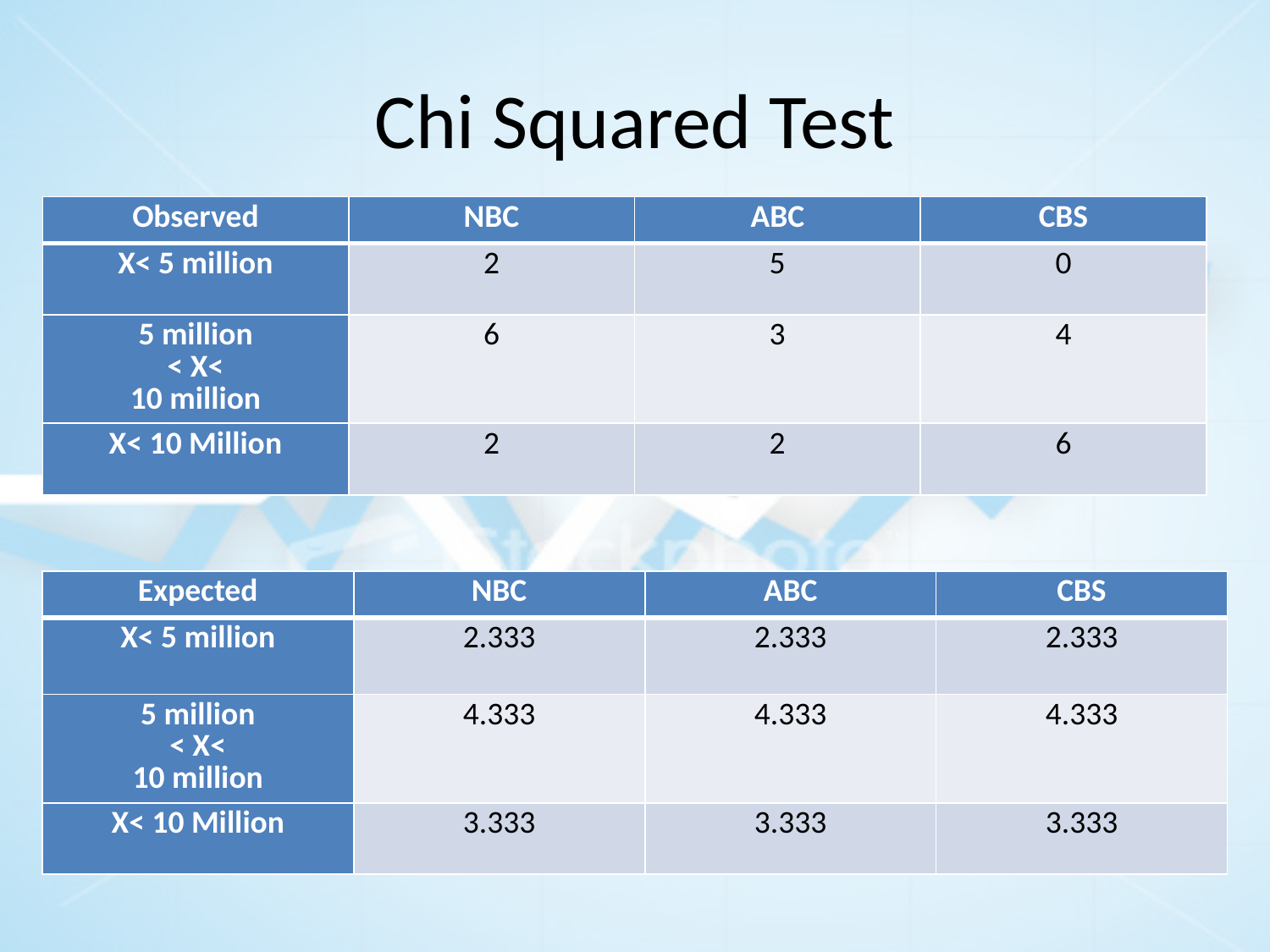

# Chi Squared Test
| Observed | NBC | ABC | CBS |
| --- | --- | --- | --- |
| X< 5 million | 2 | 5 | 0 |
| 5 million < X< 10 million | 6 | 3 | 4 |
| X< 10 Million | 2 | 2 | 6 |
| Expected | NBC | ABC | CBS |
| --- | --- | --- | --- |
| X< 5 million | 2.333 | 2.333 | 2.333 |
| 5 million < X< 10 million | 4.333 | 4.333 | 4.333 |
| X< 10 Million | 3.333 | 3.333 | 3.333 |